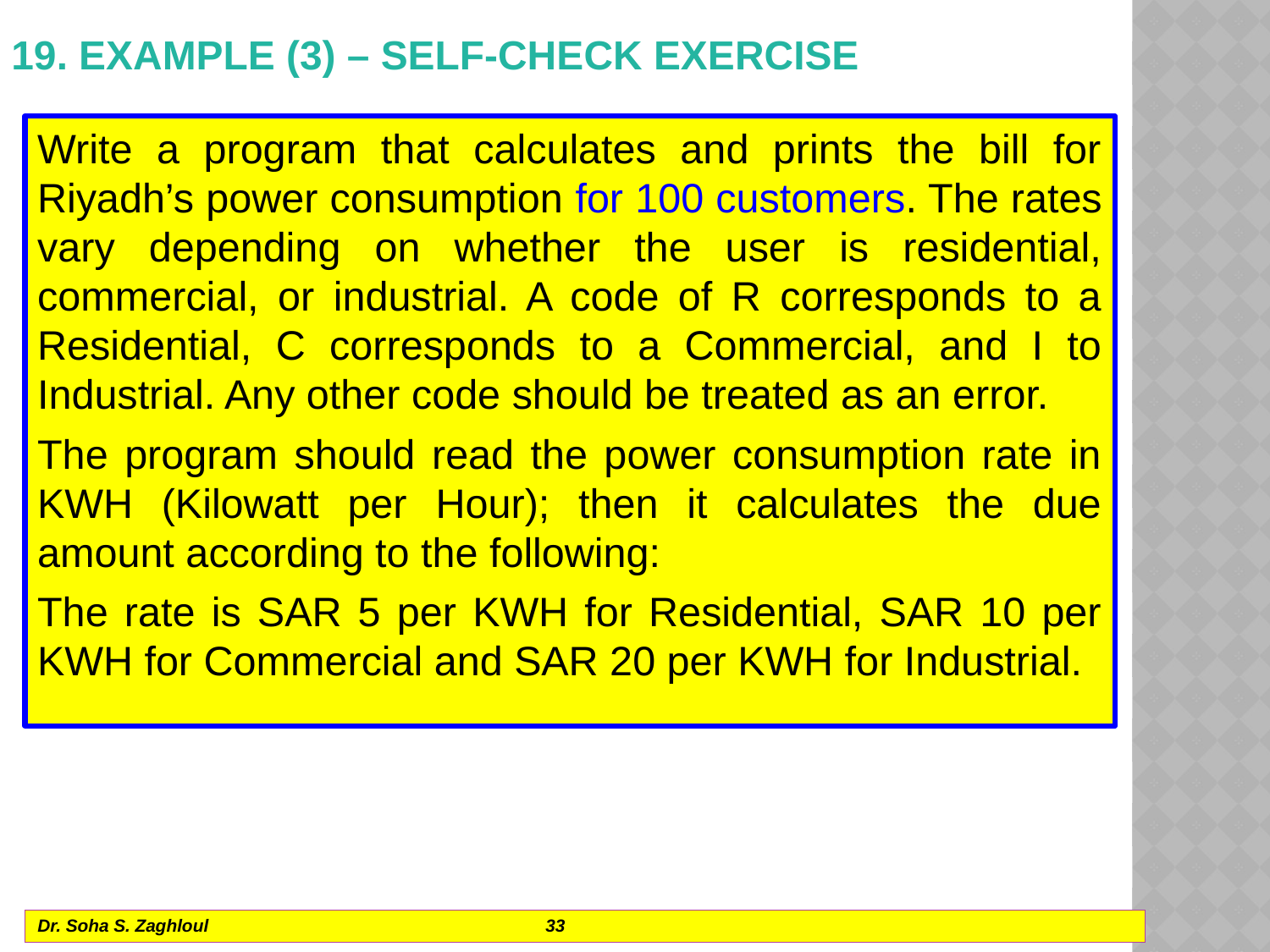

# 19. Example (3) – self-check exercise
Write a program that calculates and prints the bill for Riyadh’s power consumption for 100 customers. The rates vary depending on whether the user is residential, commercial, or industrial. A code of R corresponds to a Residential, C corresponds to a Commercial, and I to Industrial. Any other code should be treated as an error.
The program should read the power consumption rate in KWH (Kilowatt per Hour); then it calculates the due amount according to the following:
The rate is SAR 5 per KWH for Residential, SAR 10 per KWH for Commercial and SAR 20 per KWH for Industrial.
Dr. Soha S. Zaghloul			33